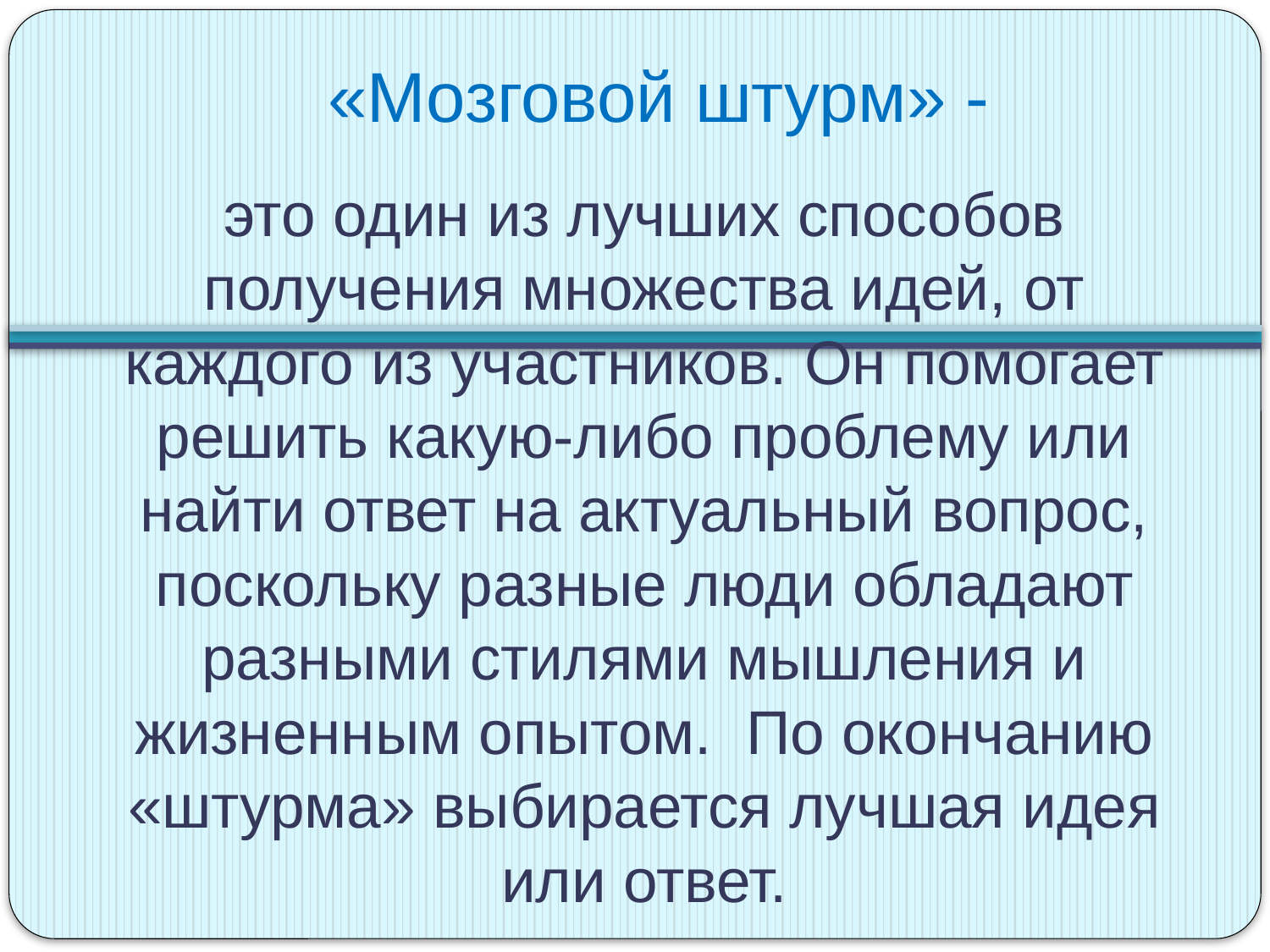

# «Мозговой штурм» -
это один из лучших способов получения множества идей, от каждого из участников. Он помогает решить какую-либо проблему или найти ответ на актуальный вопрос, поскольку разные люди обладают разными стилями мышления и жизненным опытом.  По окончанию «штурма» выбирается лучшая идея или ответ.